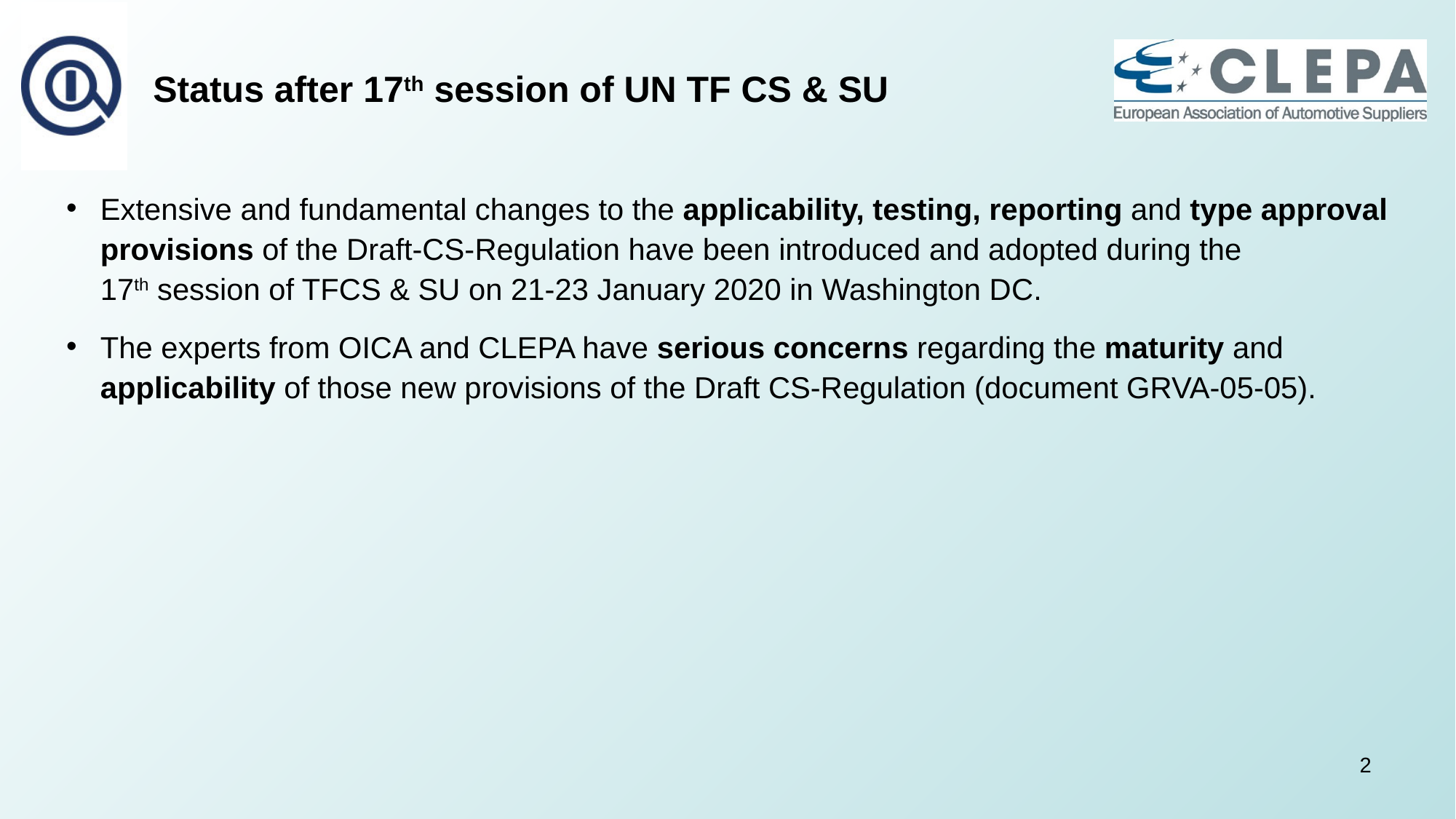

Status after 17th session of UN TF CS & SU
Extensive and fundamental changes to the applicability, testing, reporting and type approval provisions of the Draft-CS-Regulation have been introduced and adopted during the
17th session of TFCS & SU on 21-23 January 2020 in Washington DC.
The experts from OICA and CLEPA have serious concerns regarding the maturity and applicability of those new provisions of the Draft CS-Regulation (document GRVA-05-05).

2